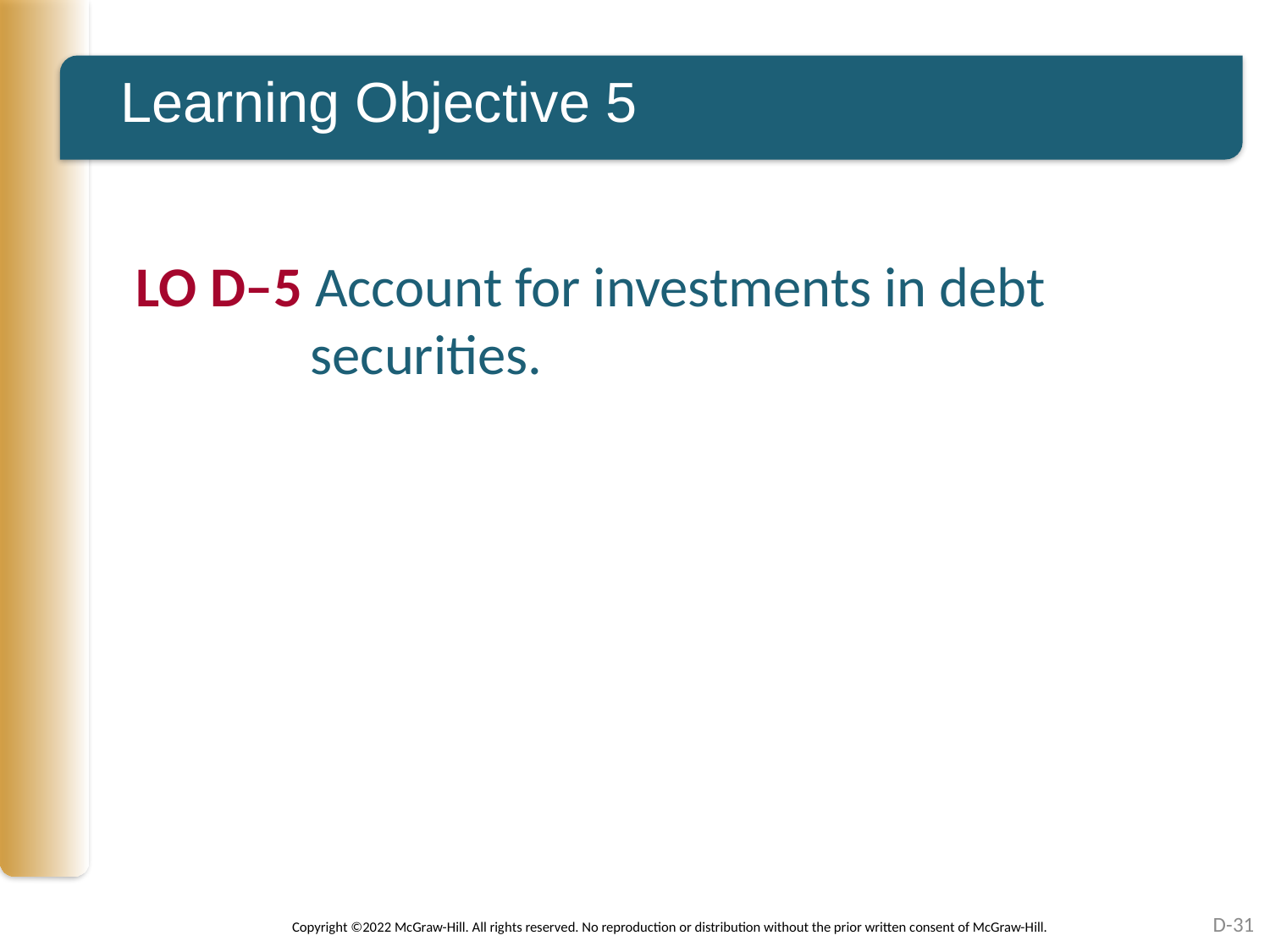

# Learning Objective 5

LO D–5 Account for investments in debt securities.
D-31
Copyright ©2022 McGraw-Hill. All rights reserved. No reproduction or distribution without the prior written consent of McGraw-Hill.